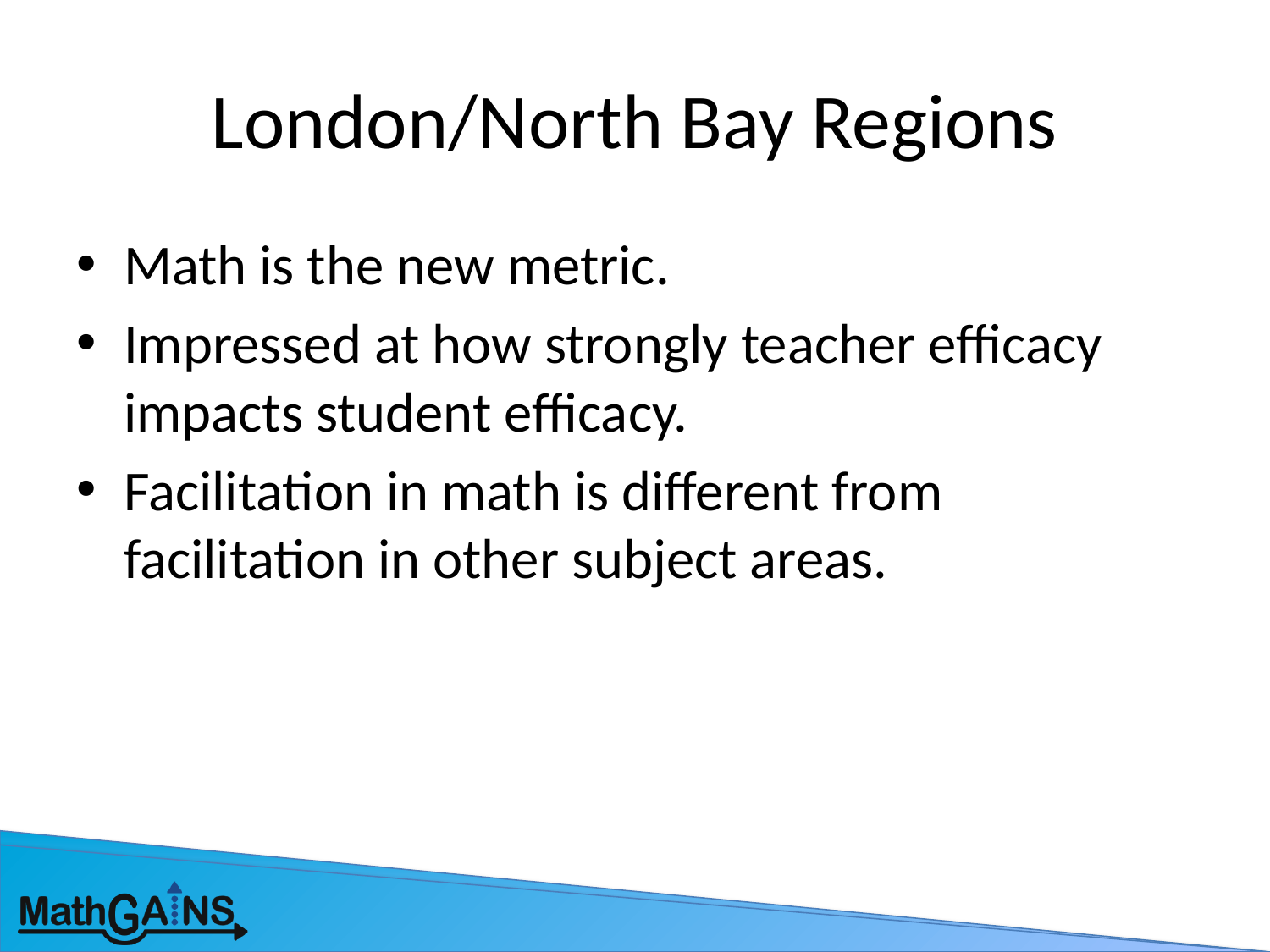

# London/North Bay Regions
Math is the new metric.
Impressed at how strongly teacher efficacy impacts student efficacy.
Facilitation in math is different from facilitation in other subject areas.